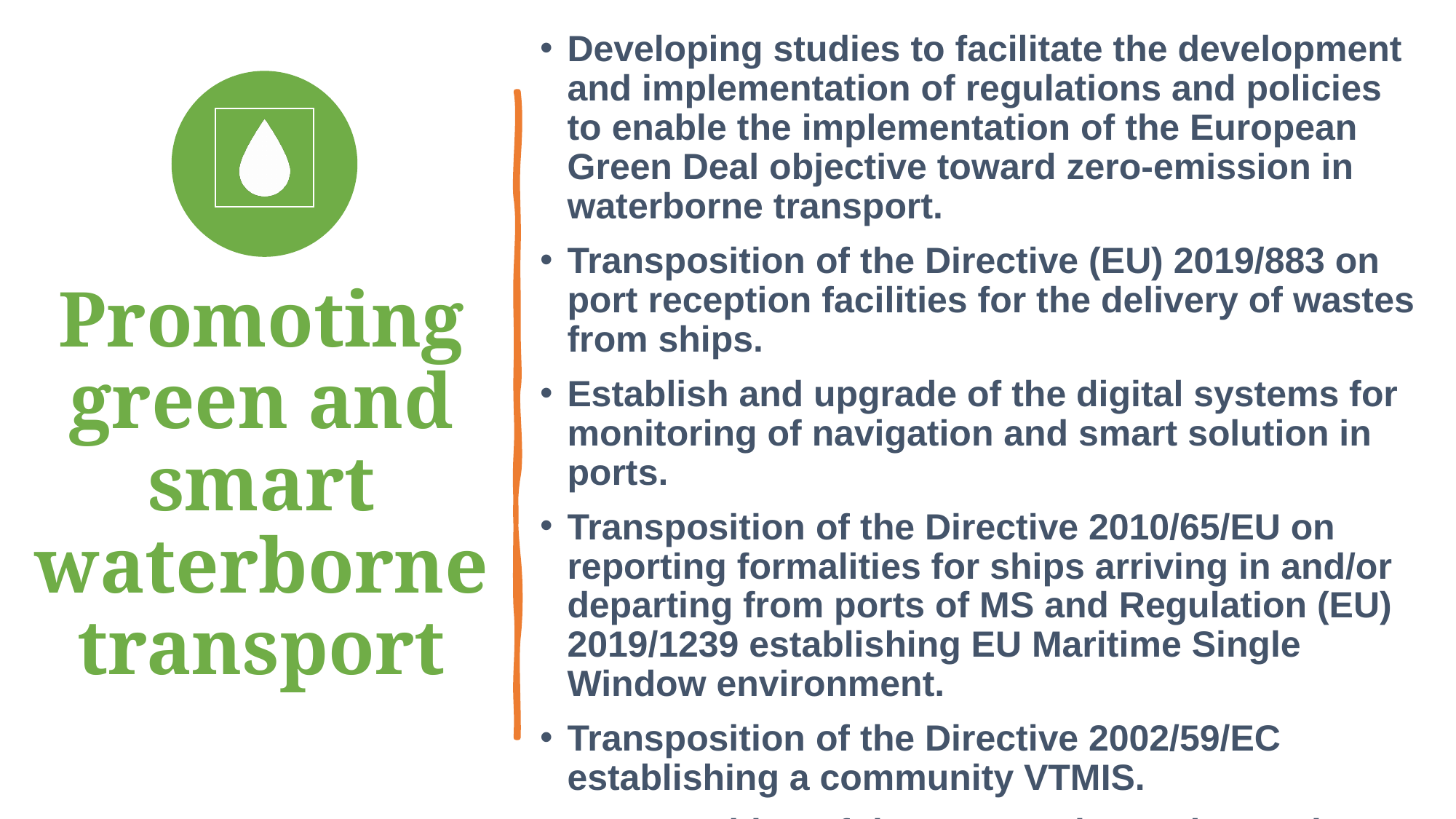

Developing studies to facilitate the development and implementation of regulations and policies to enable the implementation of the European Green Deal objective toward zero-emission in waterborne transport.
Transposition of the Directive (EU) 2019/883 on port reception facilities for the delivery of wastes from ships.
Establish and upgrade of the digital systems for monitoring of navigation and smart solution in ports.
Transposition of the Directive 2010/65/EU on reporting formalities for ships arriving in and/or departing from ports of MS and Regulation (EU) 2019/1239 establishing EU Maritime Single Window environment.
Transposition of the Directive 2002/59/EC establishing a community VTMIS.
Transposition of the EU Acquis on electronic freight transport information and implementation of digital solution to improve multimodality.
# Promoting green and smart waterborne transport